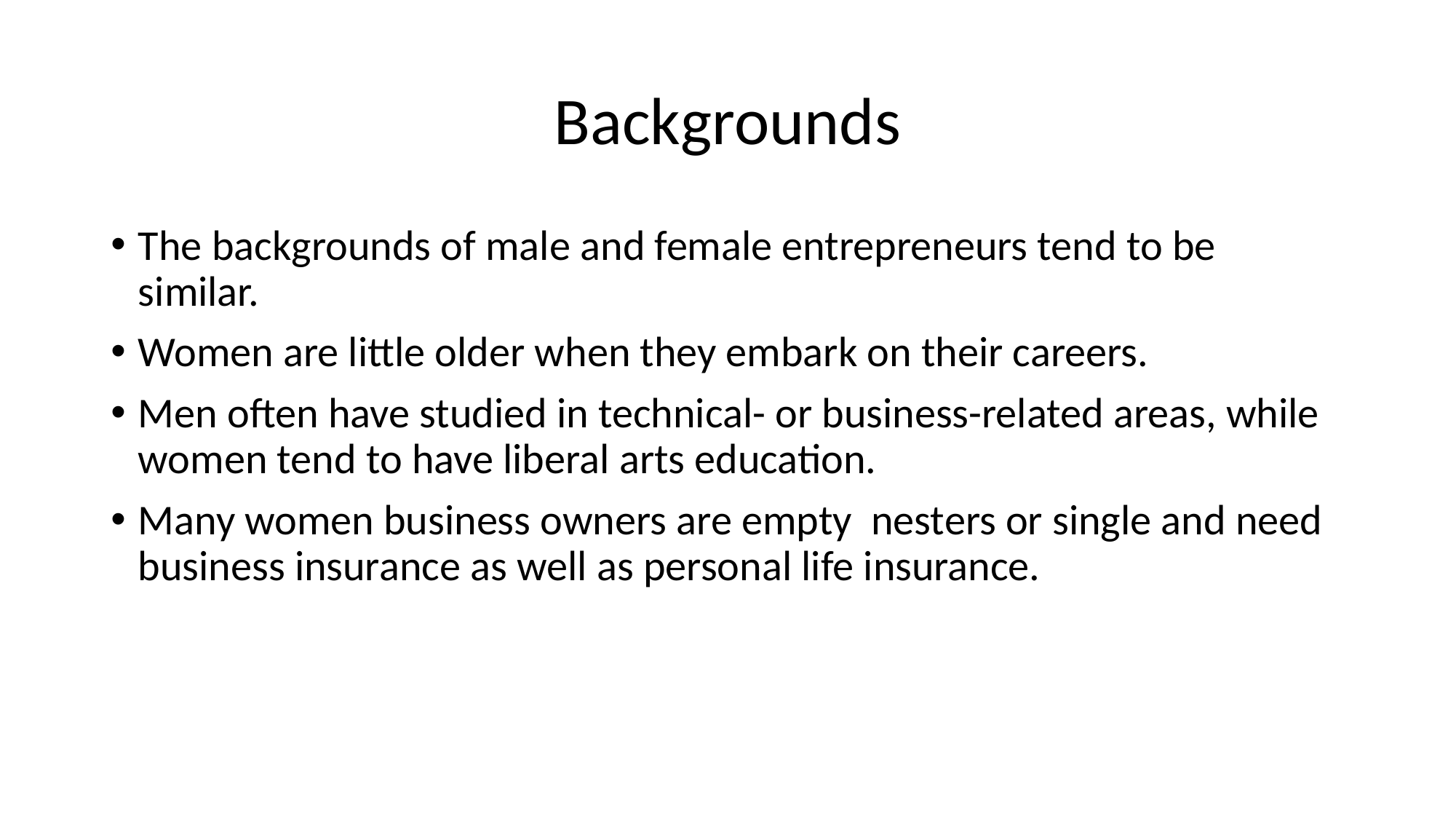

# Backgrounds
The backgrounds of male and female entrepreneurs tend to be similar.
Women are little older when they embark on their careers.
Men often have studied in technical- or business-related areas, while women tend to have liberal arts education.
Many women business owners are empty  nesters or single and need business insurance as well as personal life insurance.